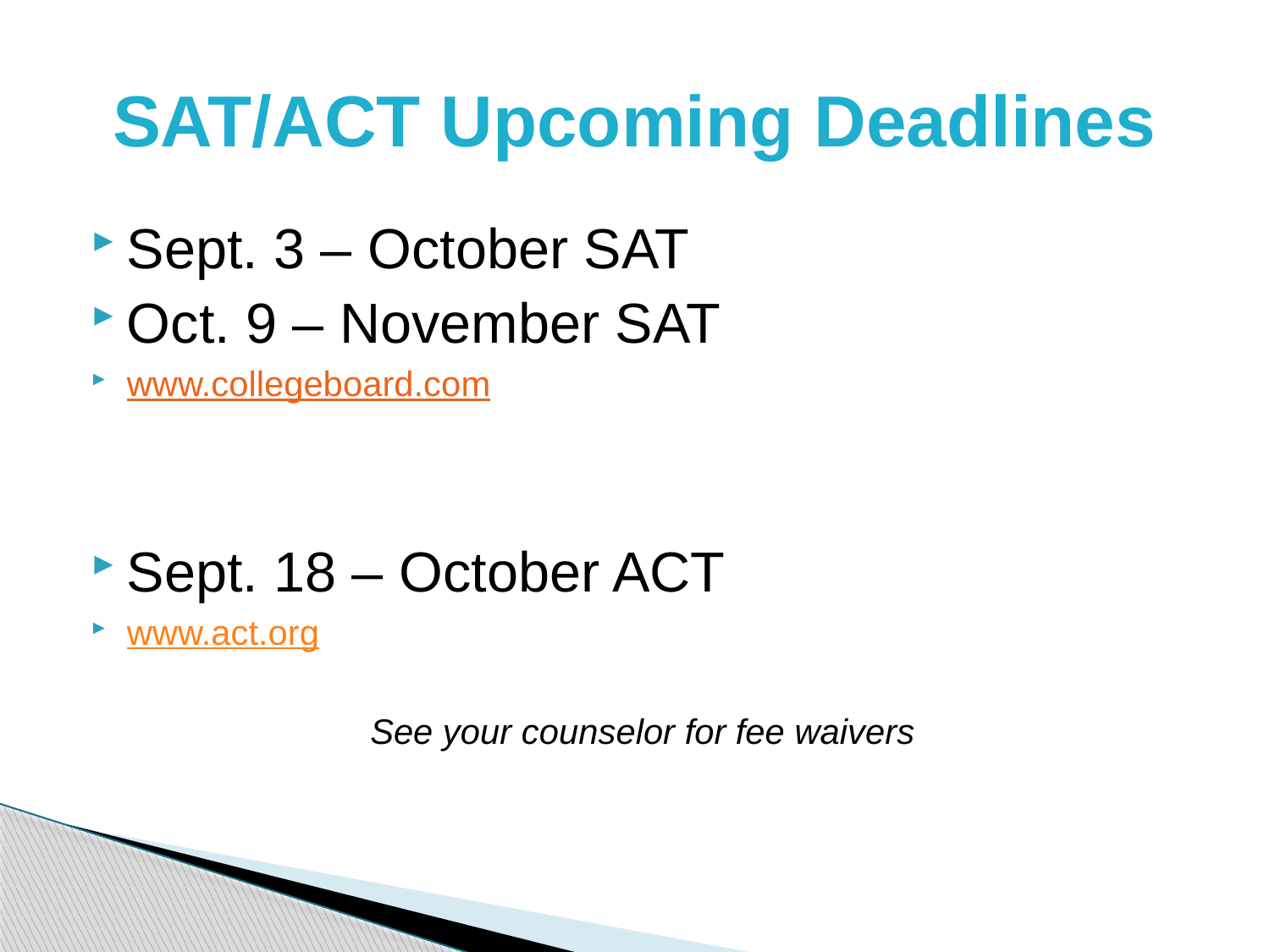

# SAT/ACT Upcoming Deadlines
Sept. 3 – October SAT
Oct. 9 – November SAT
www.collegeboard.com

Sept. 18 – October ACT
www.act.org

See your counselor for fee waivers